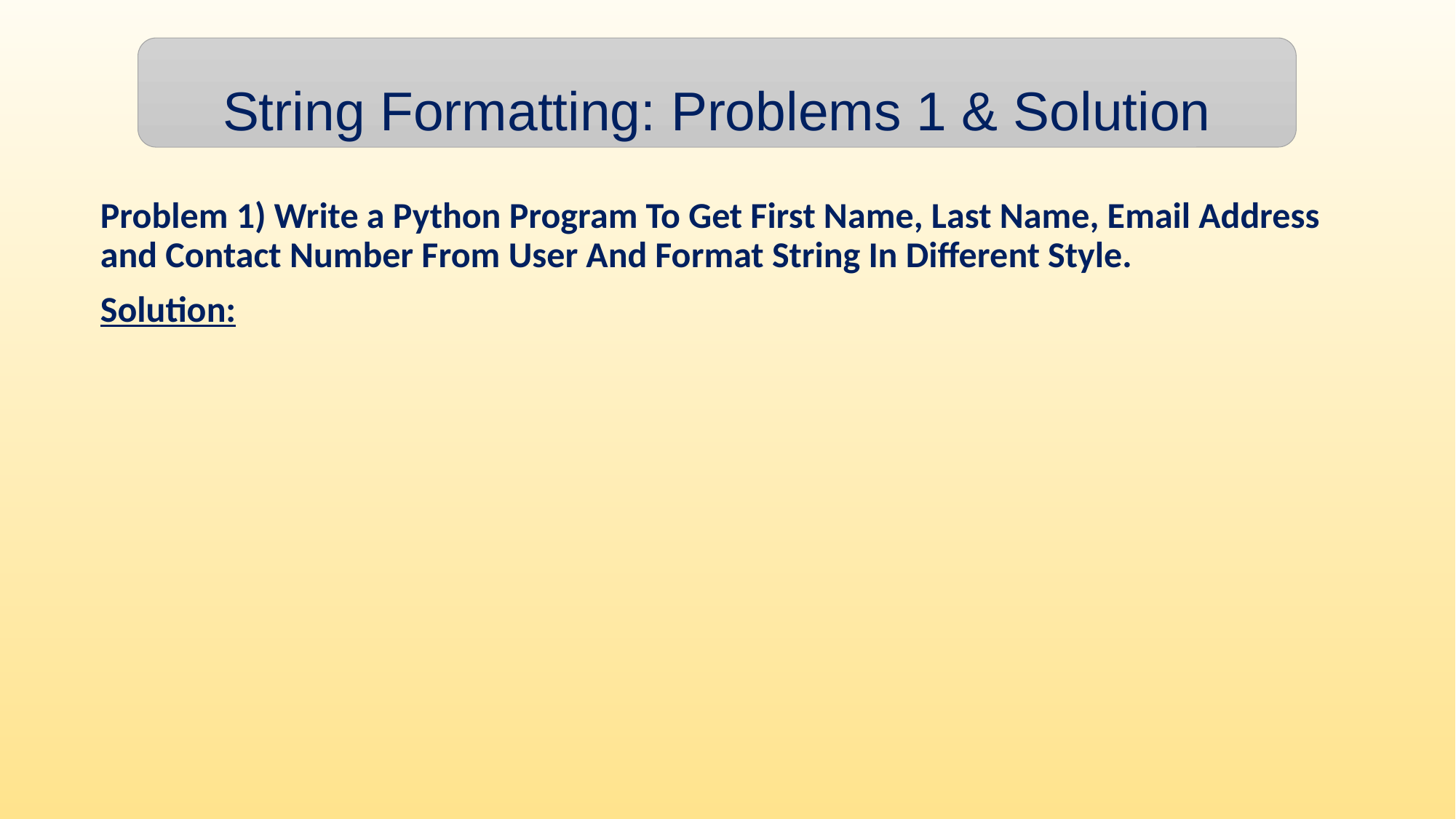

String Formatting: Problems 1 & Solution
Problem 1) Write a Python Program To Get First Name, Last Name, Email Address and Contact Number From User And Format String In Different Style.
Solution: